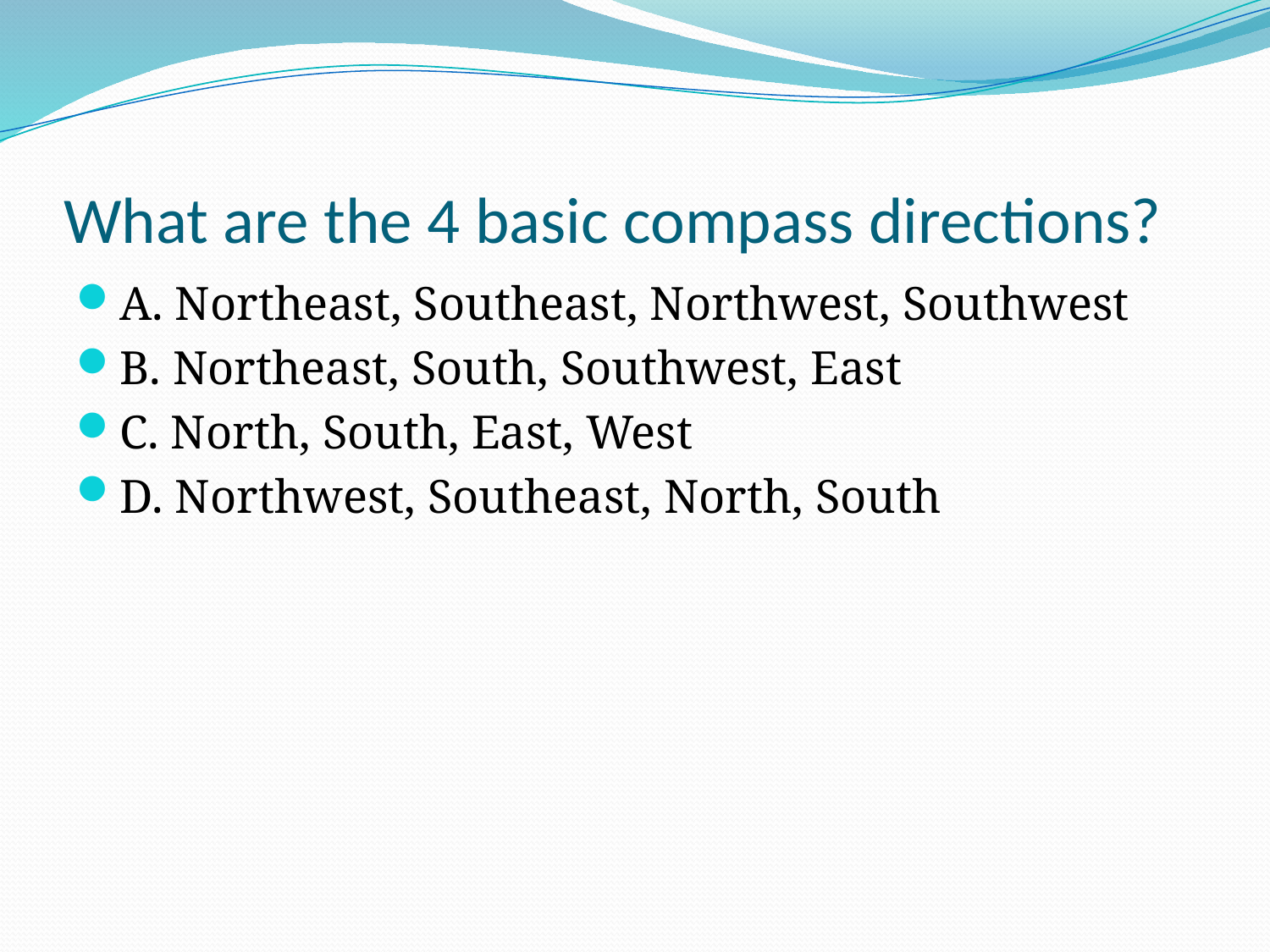

# What are the 4 basic compass directions?
A. Northeast, Southeast, Northwest, Southwest
B. Northeast, South, Southwest, East
C. North, South, East, West
D. Northwest, Southeast, North, South